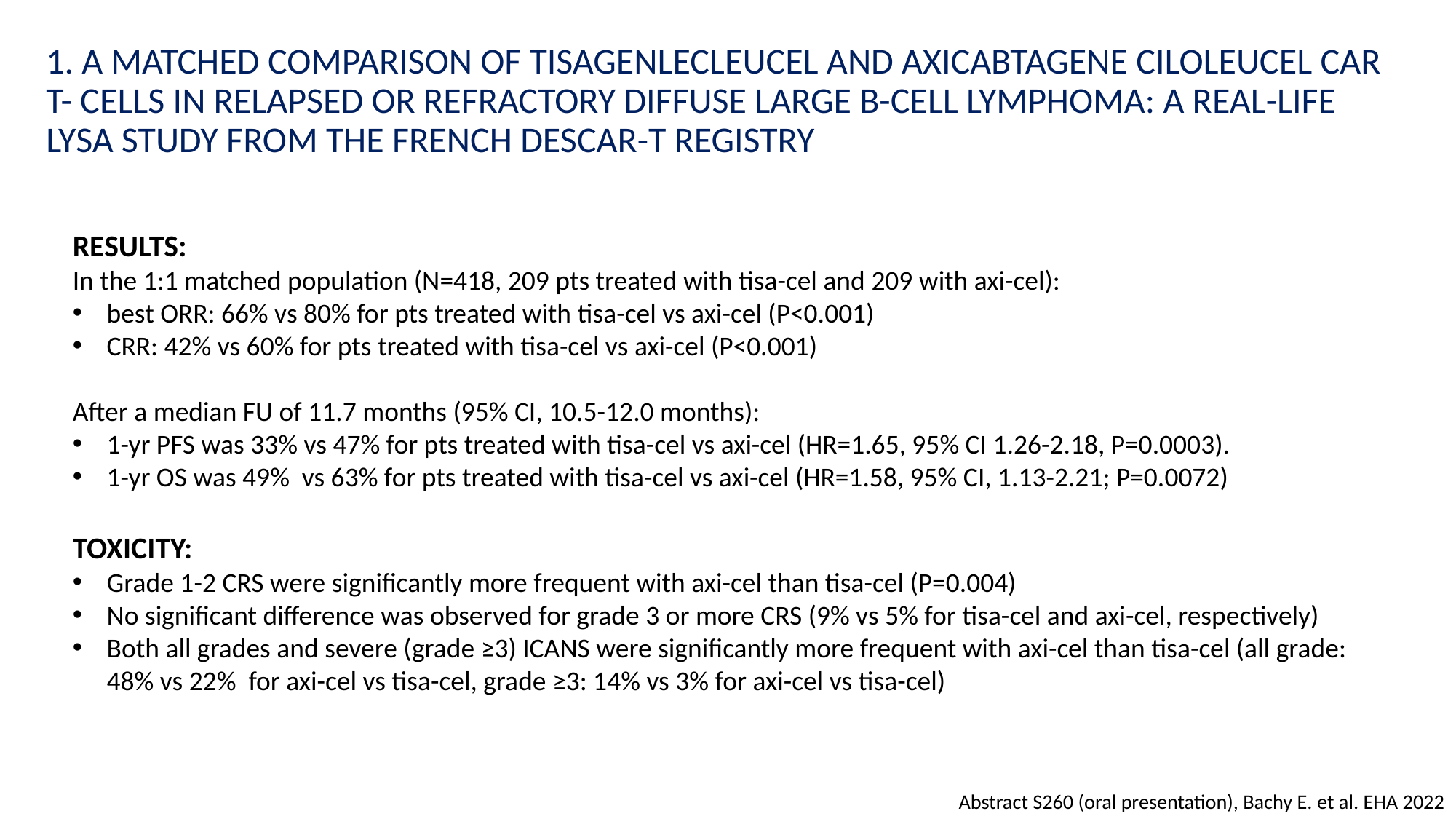

# 1. A MATCHED COMPARISON OF TISAGENLECLEUCEL AND AXICABTAGENE CILOLEUCEL CAR T- CELLS IN RELAPSED OR REFRACTORY DIFFUSE LARGE B-CELL LYMPHOMA: A REAL-LIFE LYSA STUDY FROM THE FRENCH DESCAR-T REGISTRY

RESULTS:
In the 1:1 matched population (N=418, 209 pts treated with tisa-cel and 209 with axi-cel):
best ORR: 66% vs 80% for pts treated with tisa-cel vs axi-cel (P<0.001)
CRR: 42% vs 60% for pts treated with tisa-cel vs axi-cel (P<0.001)

After a median FU of 11.7 months (95% CI, 10.5-12.0 months):
1-yr PFS was 33% vs 47% for pts treated with tisa-cel vs axi-cel (HR=1.65, 95% CI 1.26-2.18, P=0.0003).
1-yr OS was 49%  vs 63% for pts treated with tisa-cel vs axi-cel (HR=1.58, 95% CI, 1.13-2.21; P=0.0072)

TOXICITY:
Grade 1-2 CRS were significantly more frequent with axi-cel than tisa-cel (P=0.004)
No significant difference was observed for grade 3 or more CRS (9% vs 5% for tisa-cel and axi-cel, respectively)
Both all grades and severe (grade ≥3) ICANS were significantly more frequent with axi-cel than tisa-cel (all grade: 48% vs 22%  for axi-cel vs tisa-cel, grade ≥3: 14% vs 3% for axi-cel vs tisa-cel)
Abstract S260 (oral presentation), Bachy E. et al. EHA 2022